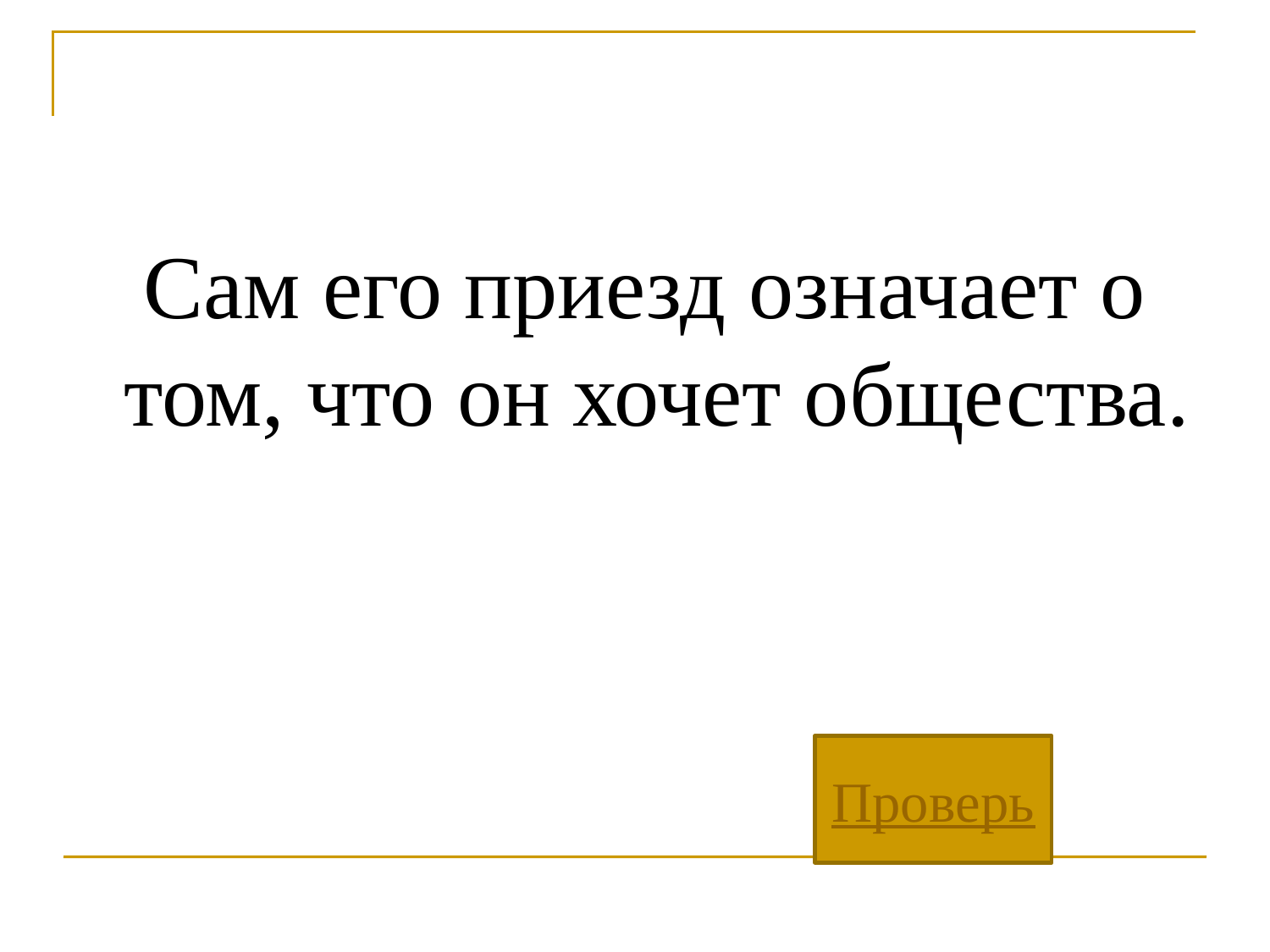

Сам его приезд означает о том, что он хочет общества.
Проверь